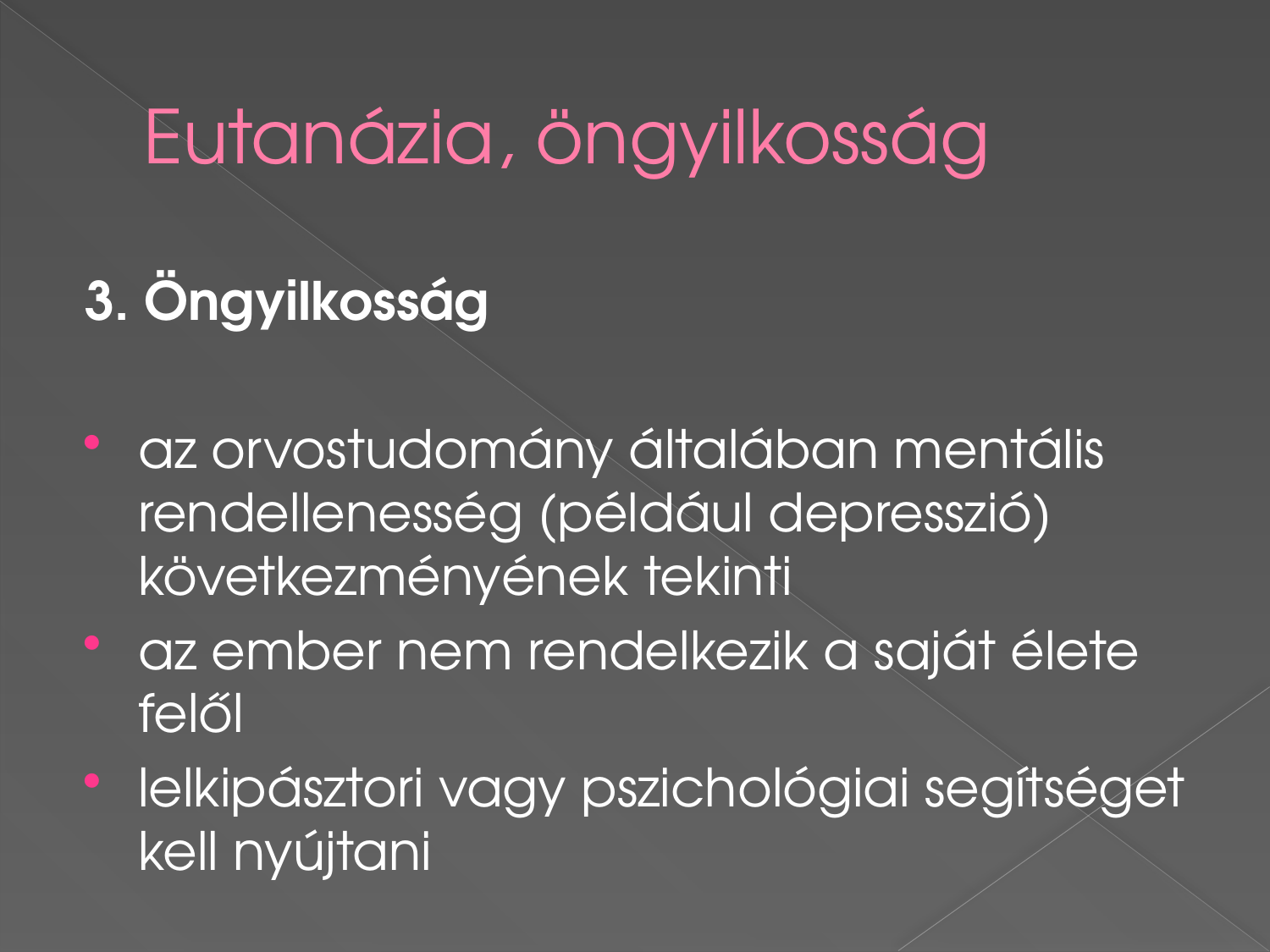

# Eutanázia, öngyilkosság
3. Öngyilkosság

az orvostudomány általában mentális rendellenesség (például depresszió) következményének tekinti
az ember nem rendelkezik a saját élete felől
lelkipásztori vagy pszichológiai segítséget kell nyújtani